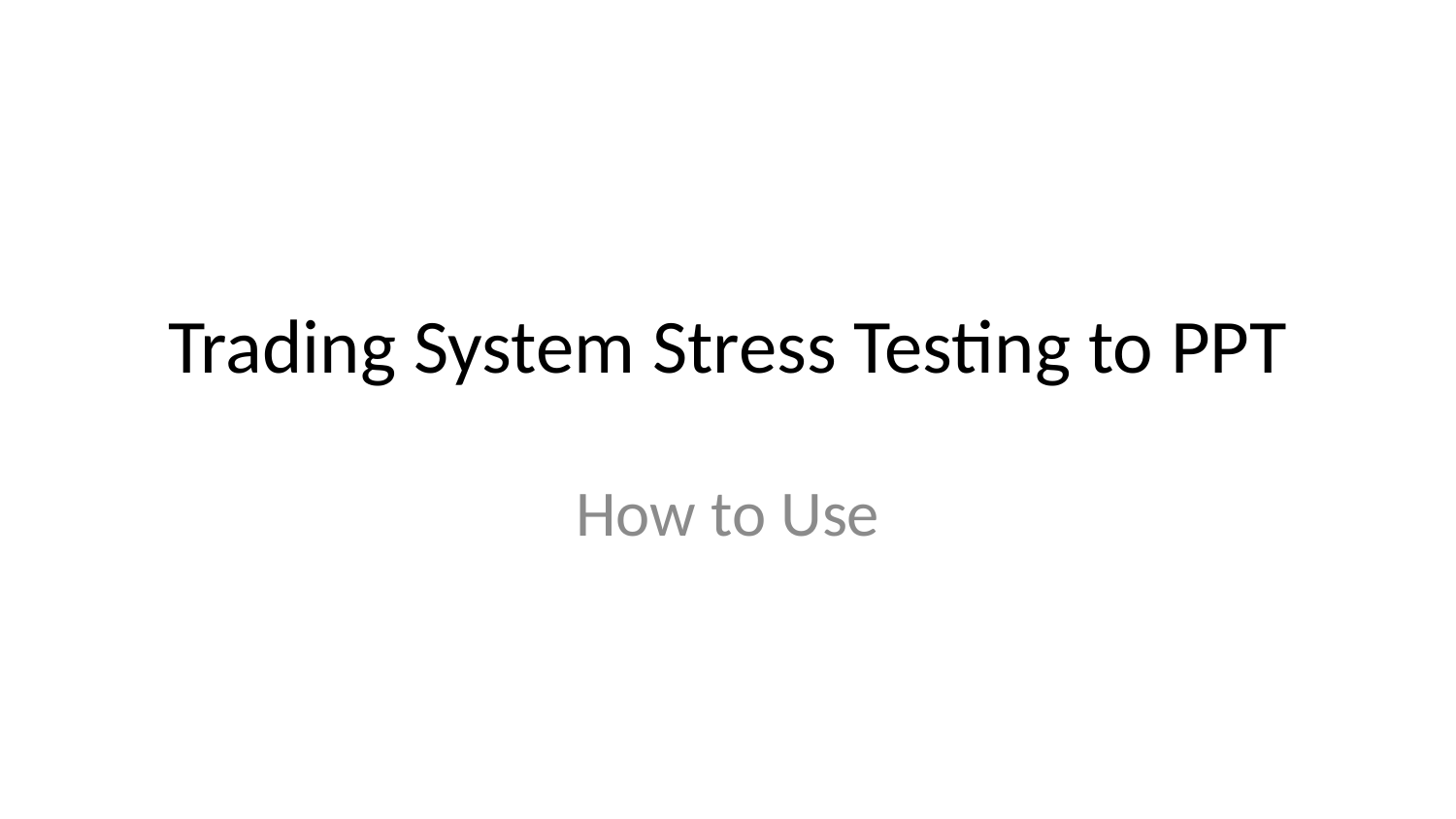

# Trading System Stress Testing to PPT
How to Use